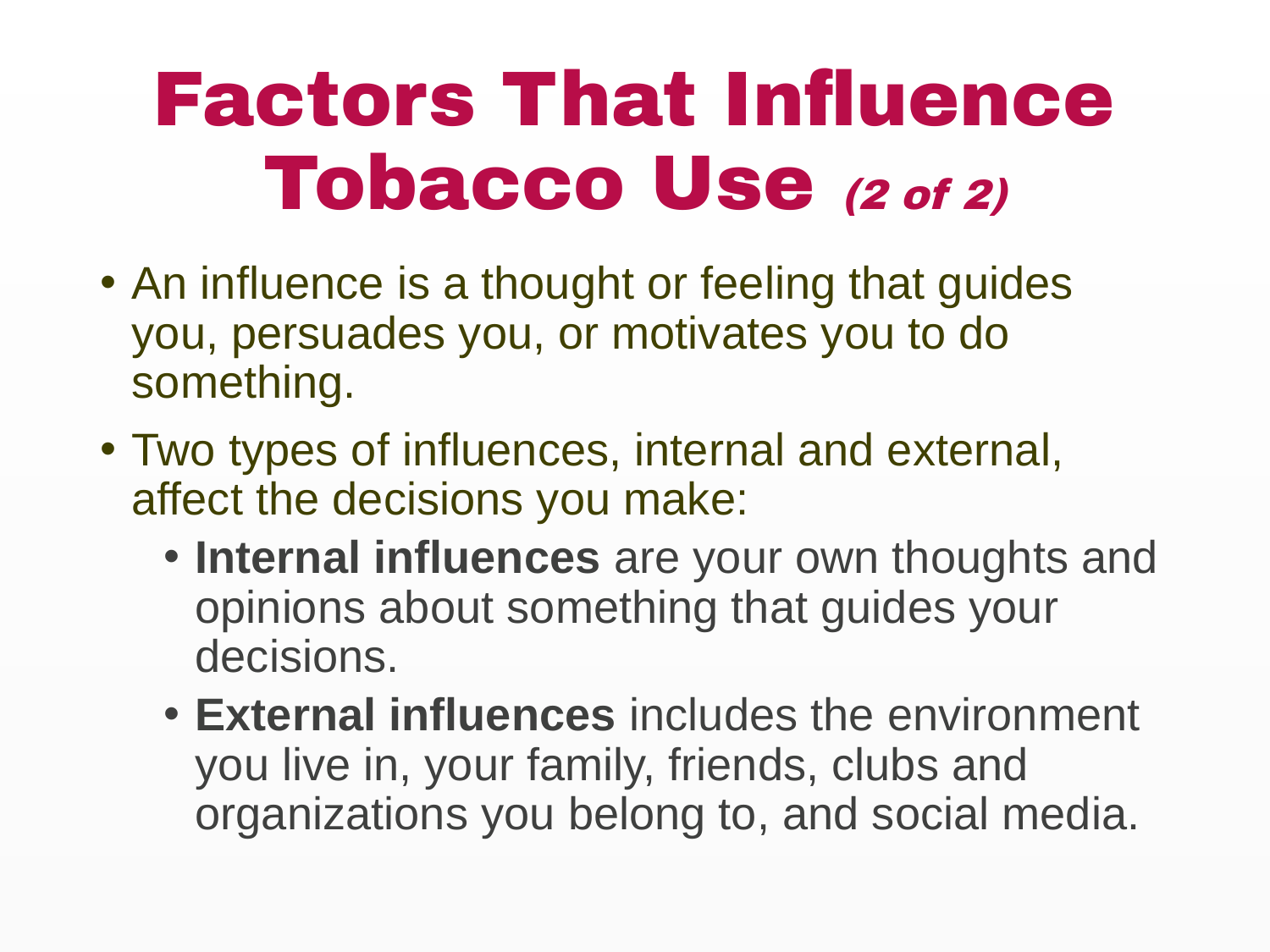

# Factors That Influence Tobacco Use (2 of 2)
An influence is a thought or feeling that guides you, persuades you, or motivates you to do something.
Two types of influences, internal and external, affect the decisions you make:
Internal influences are your own thoughts and opinions about something that guides your decisions.
External influences includes the environment you live in, your family, friends, clubs and organizations you belong to, and social media.